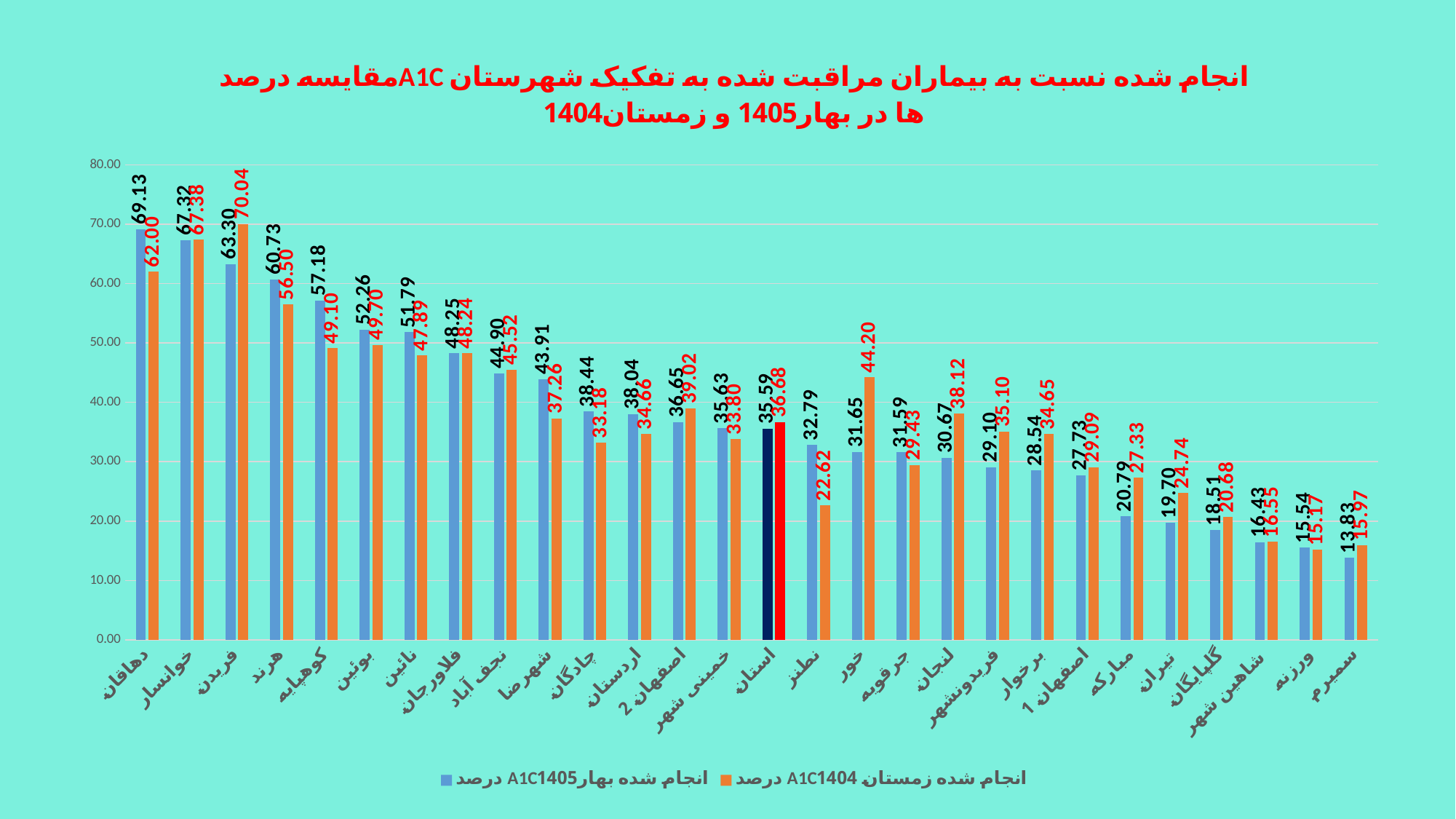

### Chart: مقایسه درصدA1C انجام شده نسبت به بیماران مراقبت شده به تفکیک شهرستان ها در بهار1405 و زمستان1404

| Category | درصد A1Cانجام شده بهار1405 | درصد A1Cانجام شده زمستان 1404 |
|---|---|---|
| دهاقان | 69.12878787878788 | 61.997940267765195 |
| خوانسار | 67.32209737827716 | 67.37907761529809 |
| فریدن | 63.2996632996633 | 70.03610108303249 |
| هرند | 60.72961373390557 | 56.496062992125985 |
| کوهپایه | 57.1753986332574 | 49.096385542168676 |
| بوئین | 52.25903614457831 | 49.6987951807229 |
| نائین | 51.794258373205736 | 47.89207419898819 |
| فلاورجان | 48.25323638943075 | 48.242746219861054 |
| نجف آباد | 44.89566973300426 | 45.52102376599635 |
| شهرضا | 43.90617032126466 | 37.25714285714285 |
| چادگان | 38.443670150987224 | 33.177570093457945 |
| اردستان | 38.038277511961724 | 34.65507876154264 |
| اصفهان 2 | 36.64605004217037 | 39.01628973588486 |
| خمینی شهر | 35.62528841716659 | 33.79655364091162 |
| استان | 35.59236374900145 | 36.681034482758626 |
| نطنز | 32.79352226720648 | 22.624798711755233 |
| خور | 31.653746770025844 | 44.19713831478537 |
| جرقویه | 31.585365853658537 | 29.426751592356688 |
| لنجان | 30.671806167400884 | 38.11865969873963 |
| فریدونشهر | 29.100529100529098 | 35.10466988727858 |
| برخوار | 28.54383932020085 | 34.64912280701755 |
| اصفهان 1 | 27.73158449467151 | 29.093778771537547 |
| مبارکه | 20.787401574803148 | 27.326914259513984 |
| تیران  | 19.70486111111111 | 24.739039665970772 |
| گلپایگان | 18.51360318513603 | 20.6782464846981 |
| شاهین شهر  | 16.429455445544555 | 16.548463356973993 |
| ورزنه | 15.535444947209653 | 15.168539325842698 |
| سمیرم | 13.829787234042554 | 15.972894482090997 |